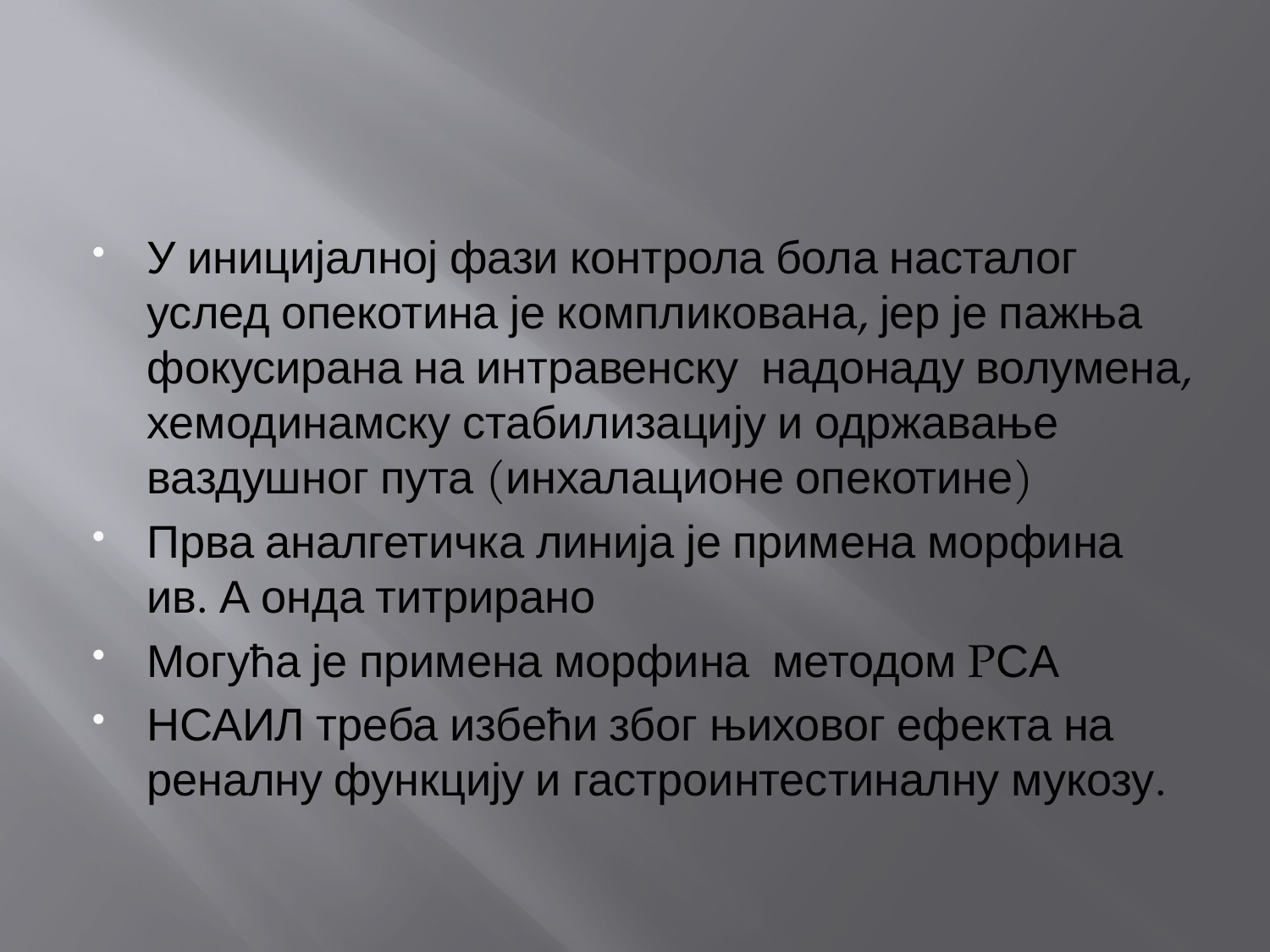

#
У иницијалној фази контрола бола насталог услед опекотина је компликована, јер је пажња фокусирана на интравенску  надонаду волумена, хемодинамску стабилизацију и одржавање ваздушног пута (инхалационе опекотине)
Прва аналгетичка линија је примена морфина ив. А онда титрирано
Могућа је примена морфина  методом PСА
НСАИЛ треба избећи због њиховог ефекта на реналну функцију и гастроинтестиналну мукозу.